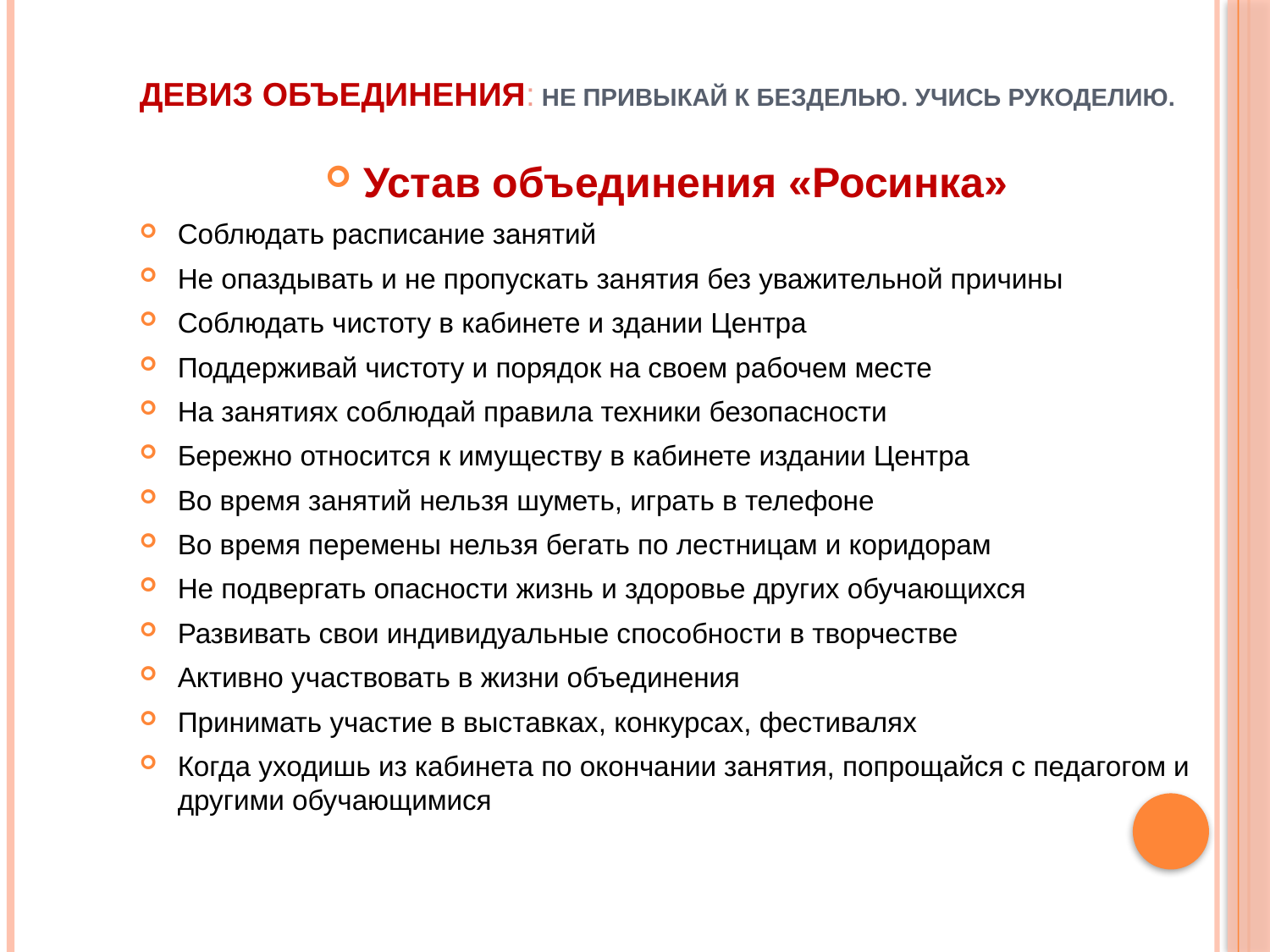

# Девиз объединения: Не привыкай к безделью. Учись рукоделию.
Устав объединения «Росинка»
Соблюдать расписание занятий
Не опаздывать и не пропускать занятия без уважительной причины
Соблюдать чистоту в кабинете и здании Центра
Поддерживай чистоту и порядок на своем рабочем месте
На занятиях соблюдай правила техники безопасности
Бережно относится к имуществу в кабинете издании Центра
Во время занятий нельзя шуметь, играть в телефоне
Во время перемены нельзя бегать по лестницам и коридорам
Не подвергать опасности жизнь и здоровье других обучающихся
Развивать свои индивидуальные способности в творчестве
Активно участвовать в жизни объединения
Принимать участие в выставках, конкурсах, фестивалях
Когда уходишь из кабинета по окончании занятия, попрощайся с педагогом и другими обучающимися